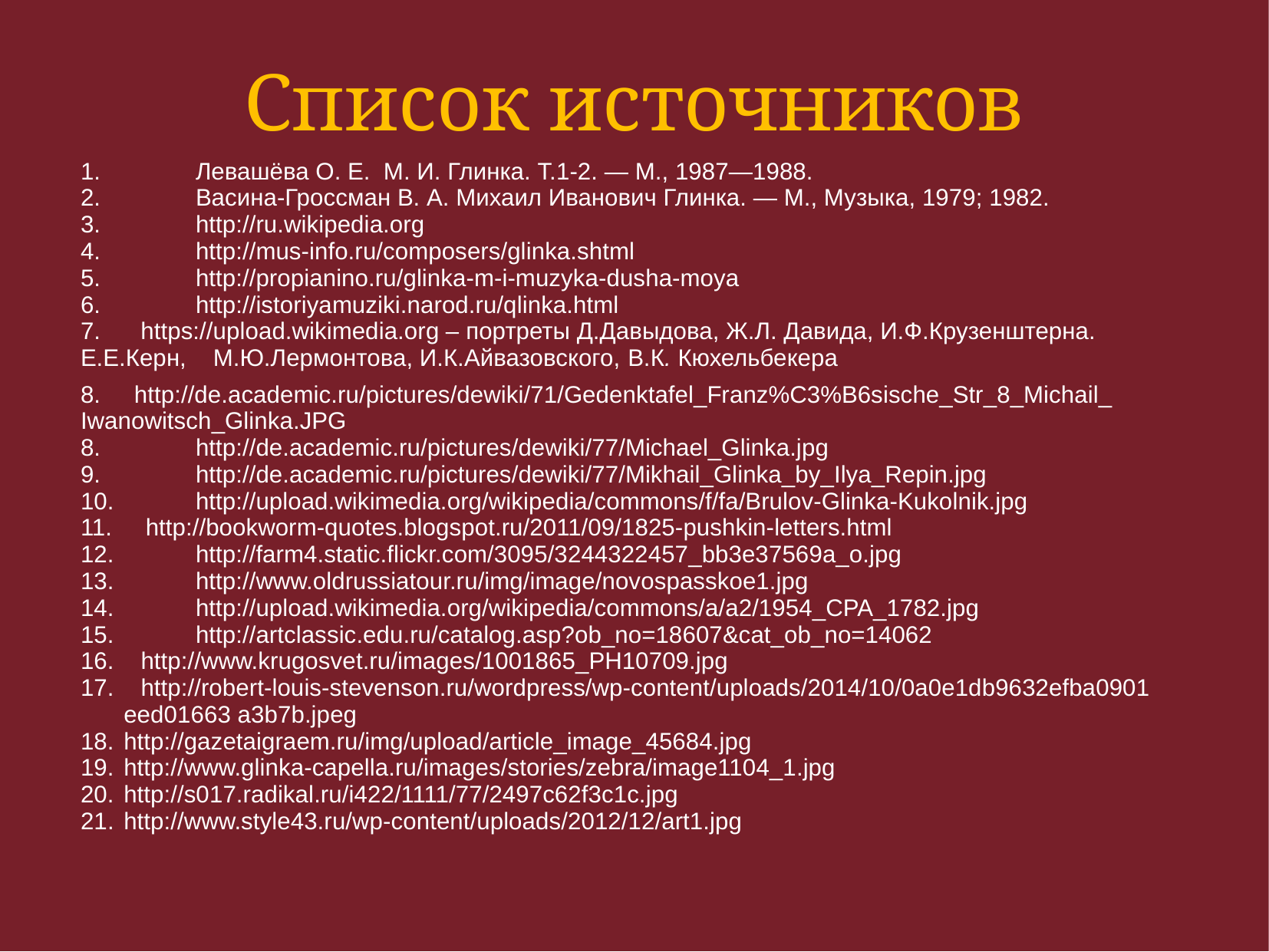

# Список источников
1.	Левашёва О. Е.  М. И. Глинка. Т.1-2. — М., 1987—1988.
2.	Васина-Гроссман В. А. Михаил Иванович Глинка. — М., Музыка, 1979; 1982.
3.	http://ru.wikipedia.org
4.	http://mus-info.ru/composers/glinka.shtml
5.	http://propianino.ru/glinka-m-i-muzyka-dusha-moya
6.	http://istoriyamuziki.narod.ru/qlinka.html
7.      https://upload.wikimedia.org – портреты Д.Давыдова, Ж.Л. Давида, И.Ф.Крузенштерна. Е.Е.Керн,    М.Ю.Лермонтова, И.К.Айвазовского, В.К. Кюхельбекера
8.     http://de.academic.ru/pictures/dewiki/71/Gedenktafel_Franz%C3%B6sische_Str_8_Michail_ Iwanowitsch_Glinka.JPG
8.	http://de.academic.ru/pictures/dewiki/77/Michael_Glinka.jpg
9.	http://de.academic.ru/pictures/dewiki/77/Mikhail_Glinka_by_Ilya_Repin.jpg
10.	http://upload.wikimedia.org/wikipedia/commons/f/fa/Brulov-Glinka-Kukolnik.jpg
11.     http://bookworm-quotes.blogspot.ru/2011/09/1825-pushkin-letters.html
12.	http://farm4.static.flickr.com/3095/3244322457_bb3e37569a_o.jpg
13.	http://www.oldrussiatour.ru/img/image/novospasskoe1.jpg
14.	http://upload.wikimedia.org/wikipedia/commons/a/a2/1954_CPA_1782.jpg
15.	http://artclassic.edu.ru/catalog.asp?ob_no=18607&cat_ob_no=14062
16.    http://www.krugosvet.ru/images/1001865_PH10709.jpg
17.    http://robert-louis-stevenson.ru/wordpress/wp-content/uploads/2014/10/0a0e1db9632efba0901 eed01663 a3b7b.jpeg
18.	http://gazetaigraem.ru/img/upload/article_image_45684.jpg
19.	http://www.glinka-capella.ru/images/stories/zebra/image1104_1.jpg
20.	http://s017.radikal.ru/i422/1111/77/2497c62f3c1c.jpg
21.	http://www.style43.ru/wp-content/uploads/2012/12/art1.jpg